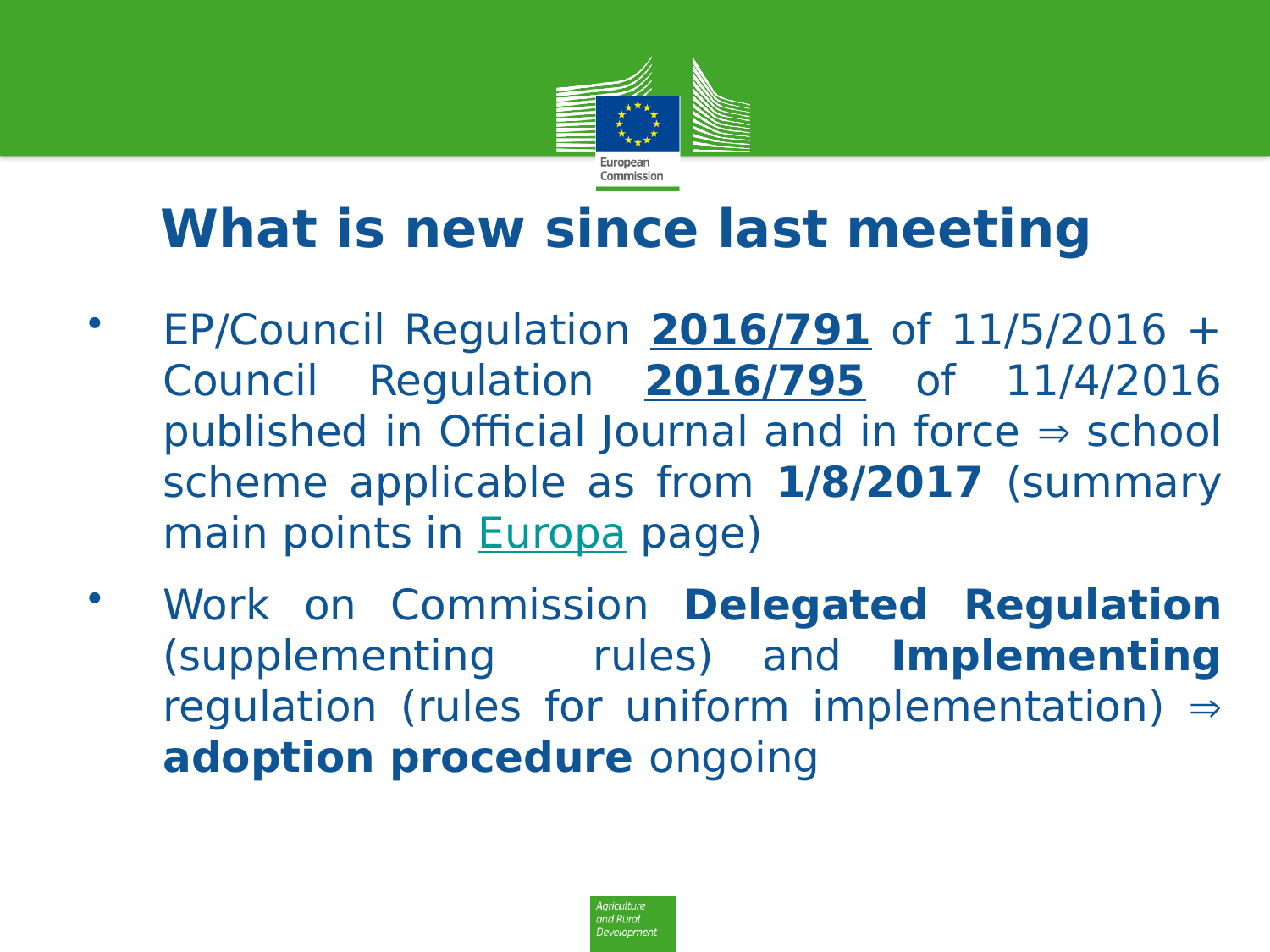

What is new since last meeting
EP/Council Regulation 2016/791 of 11/5/2016 + Council Regulation 2016/795 of 11/4/2016 published in Official Journal and in force ⇒ school scheme applicable as from 1/8/2017 (summary main points in Europa page)
Work on Commission Delegated Regulation (supplementing  rules) and Implementing regulation (rules for uniform implementation) ⇒ adoption procedure ongoing